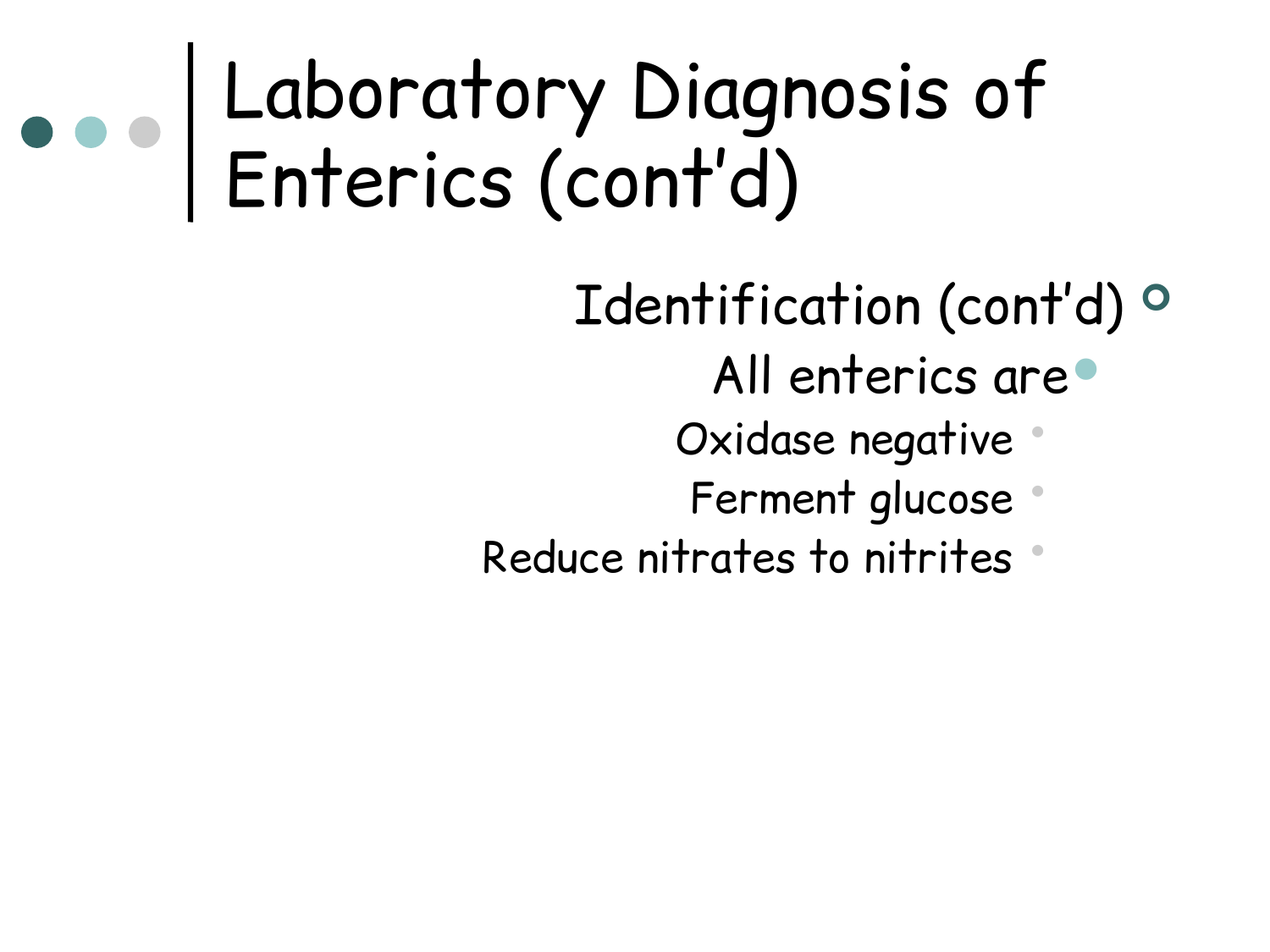

# Laboratory Diagnosis of Enterics (cont’d)
Identification (cont’d)
All enterics are
Oxidase negative
Ferment glucose
Reduce nitrates to nitrites